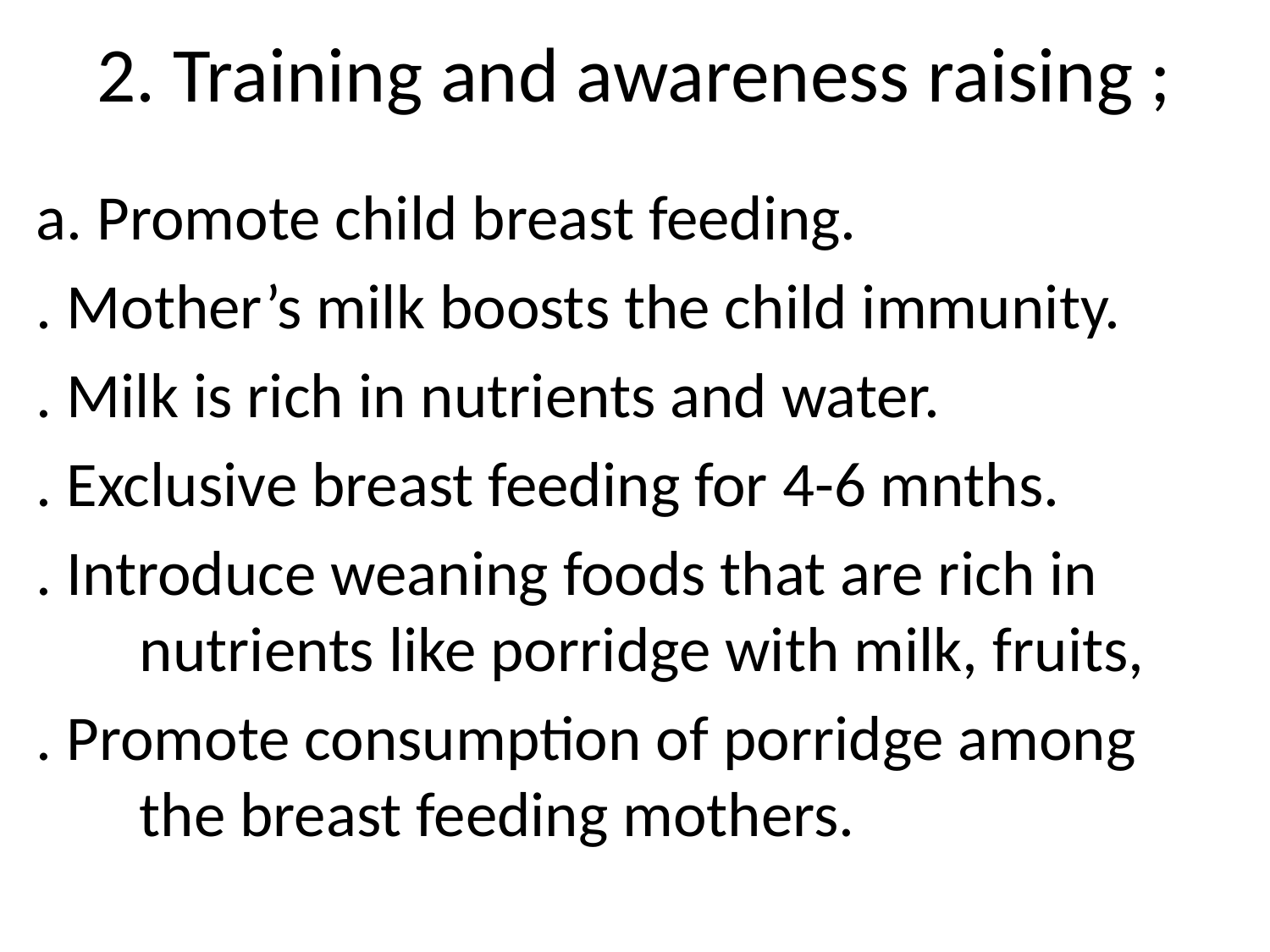

# 2. Training and awareness raising ;

a. Promote child breast feeding.
. Mother’s milk boosts the child immunity.
. Milk is rich in nutrients and water.
. Exclusive breast feeding for 4-6 mnths.
. Introduce weaning foods that are rich in nutrients like porridge with milk, fruits,
. Promote consumption of porridge among the breast feeding mothers.